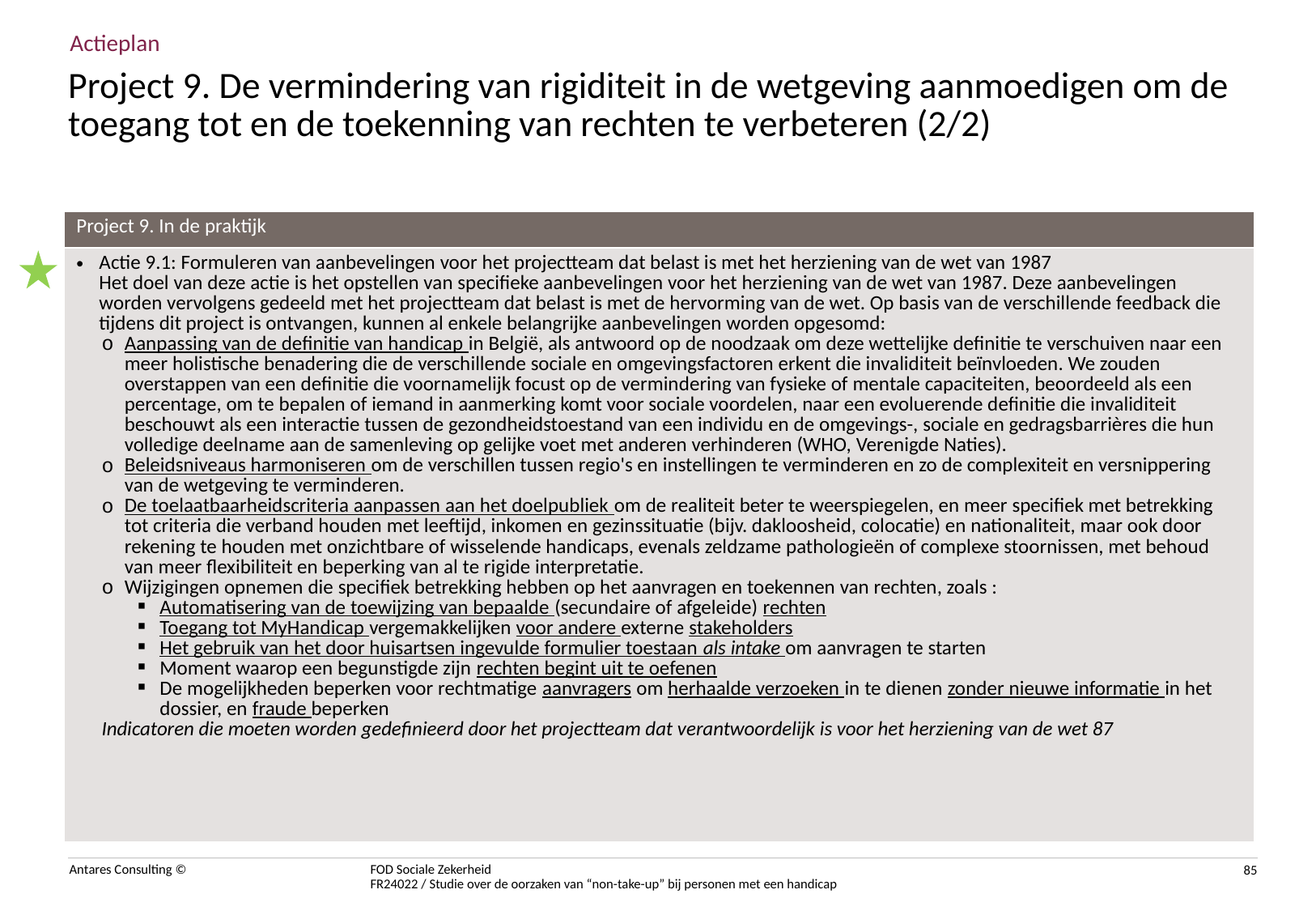

Actieplan
# Project 9. De vermindering van rigiditeit in de wetgeving aanmoedigen om de toegang tot en de toekenning van rechten te verbeteren (2/2)
| Project 9. In de praktijk |
| --- |
| Actie 9.1: Formuleren van aanbevelingen voor het projectteam dat belast is met het herziening van de wet van 1987 Het doel van deze actie is het opstellen van specifieke aanbevelingen voor het herziening van de wet van 1987. Deze aanbevelingen worden vervolgens gedeeld met het projectteam dat belast is met de hervorming van de wet. Op basis van de verschillende feedback die tijdens dit project is ontvangen, kunnen al enkele belangrijke aanbevelingen worden opgesomd: Aanpassing van de definitie van handicap in België, als antwoord op de noodzaak om deze wettelijke definitie te verschuiven naar een meer holistische benadering die de verschillende sociale en omgevingsfactoren erkent die invaliditeit beïnvloeden. We zouden overstappen van een definitie die voornamelijk focust op de vermindering van fysieke of mentale capaciteiten, beoordeeld als een percentage, om te bepalen of iemand in aanmerking komt voor sociale voordelen, naar een evoluerende definitie die invaliditeit beschouwt als een interactie tussen de gezondheidstoestand van een individu en de omgevings-, sociale en gedragsbarrières die hun volledige deelname aan de samenleving op gelijke voet met anderen verhinderen (WHO, Verenigde Naties). Beleidsniveaus harmoniseren om de verschillen tussen regio's en instellingen te verminderen en zo de complexiteit en versnippering van de wetgeving te verminderen. De toelaatbaarheidscriteria aanpassen aan het doelpubliek om de realiteit beter te weerspiegelen, en meer specifiek met betrekking tot criteria die verband houden met leeftijd, inkomen en gezinssituatie (bijv. dakloosheid, colocatie) en nationaliteit, maar ook door rekening te houden met onzichtbare of wisselende handicaps, evenals zeldzame pathologieën of complexe stoornissen, met behoud van meer flexibiliteit en beperking van al te rigide interpretatie. Wijzigingen opnemen die specifiek betrekking hebben op het aanvragen en toekennen van rechten, zoals : Automatisering van de toewijzing van bepaalde (secundaire of afgeleide) rechten Toegang tot MyHandicap vergemakkelijken voor andere externe stakeholders Het gebruik van het door huisartsen ingevulde formulier toestaan als intake om aanvragen te starten Moment waarop een begunstigde zijn rechten begint uit te oefenen De mogelijkheden beperken voor rechtmatige aanvragers om herhaalde verzoeken in te dienen zonder nieuwe informatie in het dossier, en fraude beperken Indicatoren die moeten worden gedefinieerd door het projectteam dat verantwoordelijk is voor het herziening van de wet 87 |